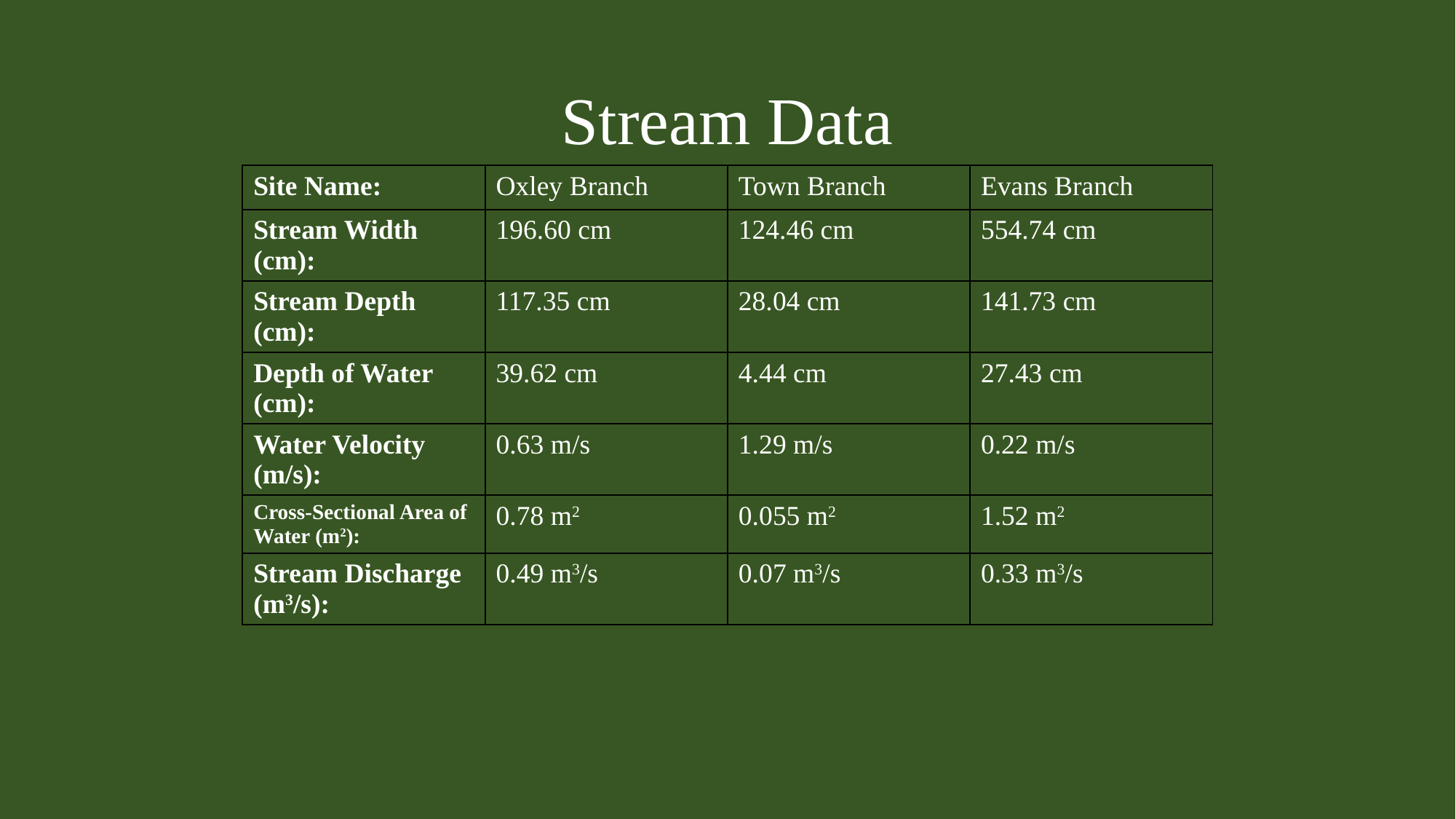

# Stream Data
| Site Name: | Oxley Branch | Town Branch | Evans Branch |
| --- | --- | --- | --- |
| Stream Width (cm): | 196.60 cm | 124.46 cm | 554.74 cm |
| Stream Depth (cm): | 117.35 cm | 28.04 cm | 141.73 cm |
| Depth of Water (cm): | 39.62 cm | 4.44 cm | 27.43 cm |
| Water Velocity (m/s): | 0.63 m/s | 1.29 m/s | 0.22 m/s |
| Cross-Sectional Area of Water (m2): | 0.78 m2 | 0.055 m2 | 1.52 m2 |
| Stream Discharge (m3/s): | 0.49 m3/s | 0.07 m3/s | 0.33 m3/s |